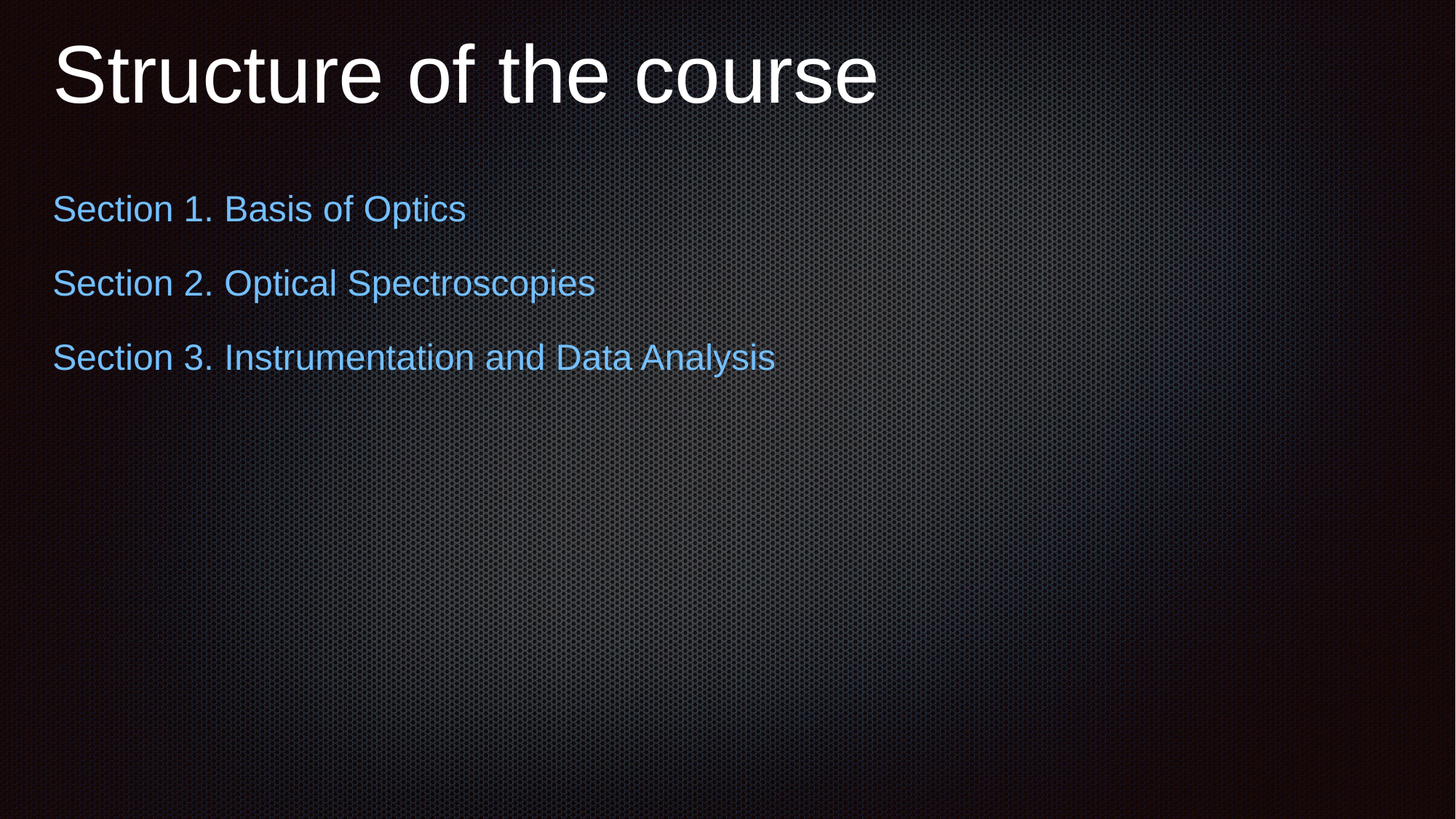

# Structure of the course
Section 1. Basis of Optics
Section 2. Optical Spectroscopies
Section 3. Instrumentation and Data Analysis